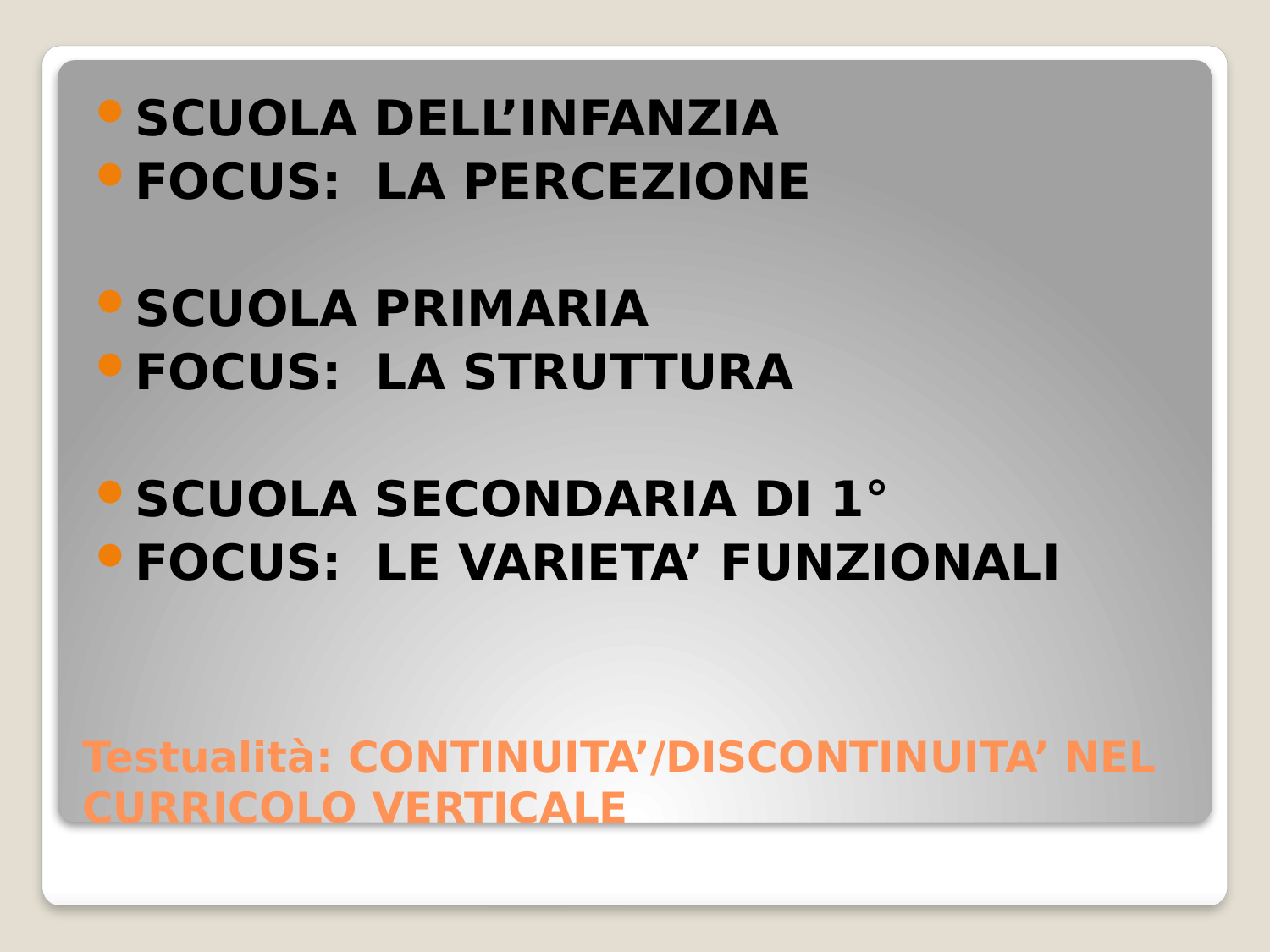

SCUOLA DELL’INFANZIA
FOCUS:  LA PERCEZIONE

SCUOLA PRIMARIA
FOCUS:  LA STRUTTURA

SCUOLA SECONDARIA DI 1°
FOCUS:  LE VARIETA’ FUNZIONALI

# Testualità: CONTINUITA’/DISCONTINUITA’ NEL CURRICOLO VERTICALE